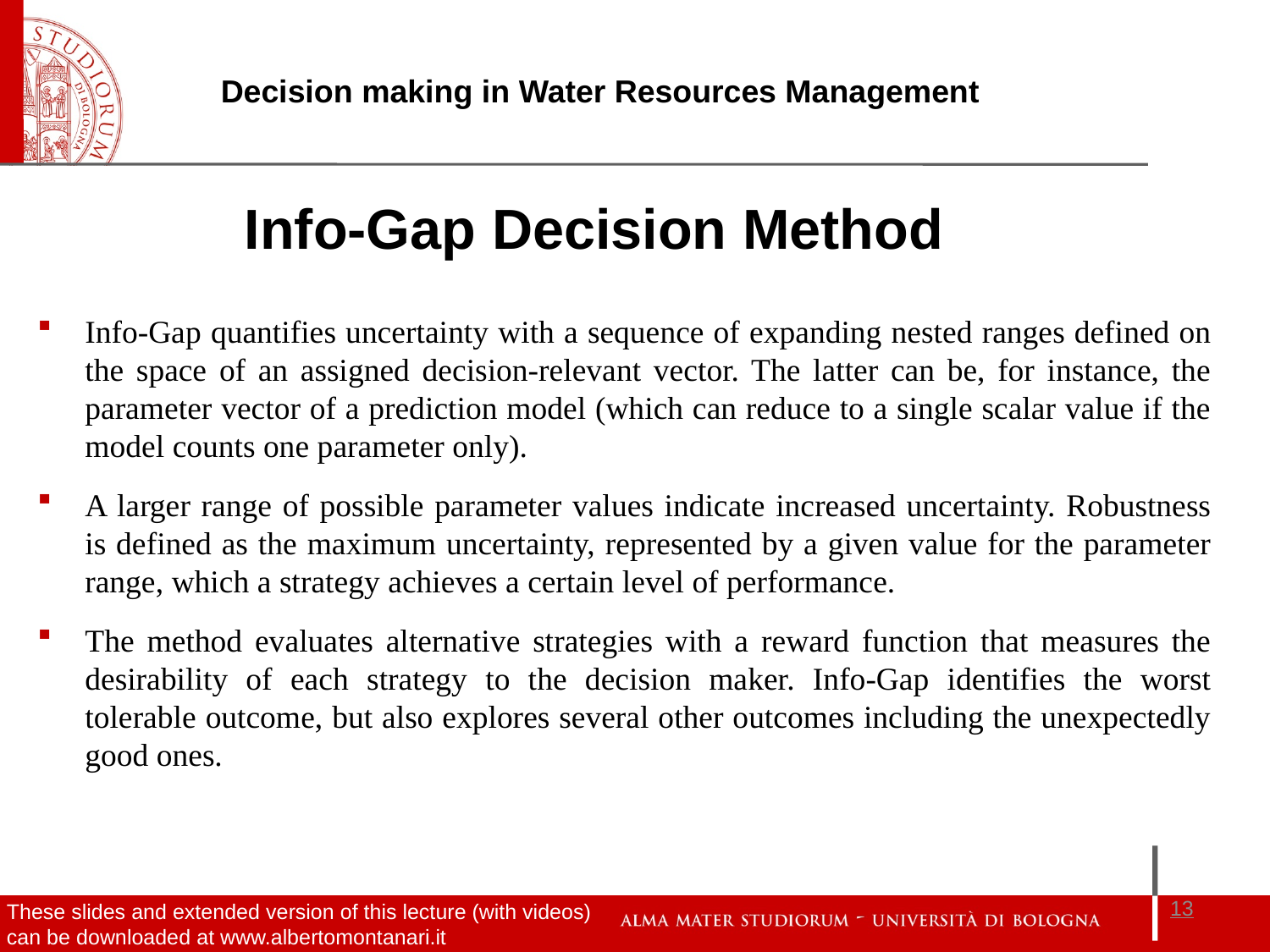

Info-Gap Decision Method
Info-Gap quantifies uncertainty with a sequence of expanding nested ranges defined on the space of an assigned decision-relevant vector. The latter can be, for instance, the parameter vector of a prediction model (which can reduce to a single scalar value if the model counts one parameter only).
A larger range of possible parameter values indicate increased uncertainty. Robustness is defined as the maximum uncertainty, represented by a given value for the parameter range, which a strategy achieves a certain level of performance.
The method evaluates alternative strategies with a reward function that measures the desirability of each strategy to the decision maker. Info-Gap identifies the worst tolerable outcome, but also explores several other outcomes including the unexpectedly good ones.
13